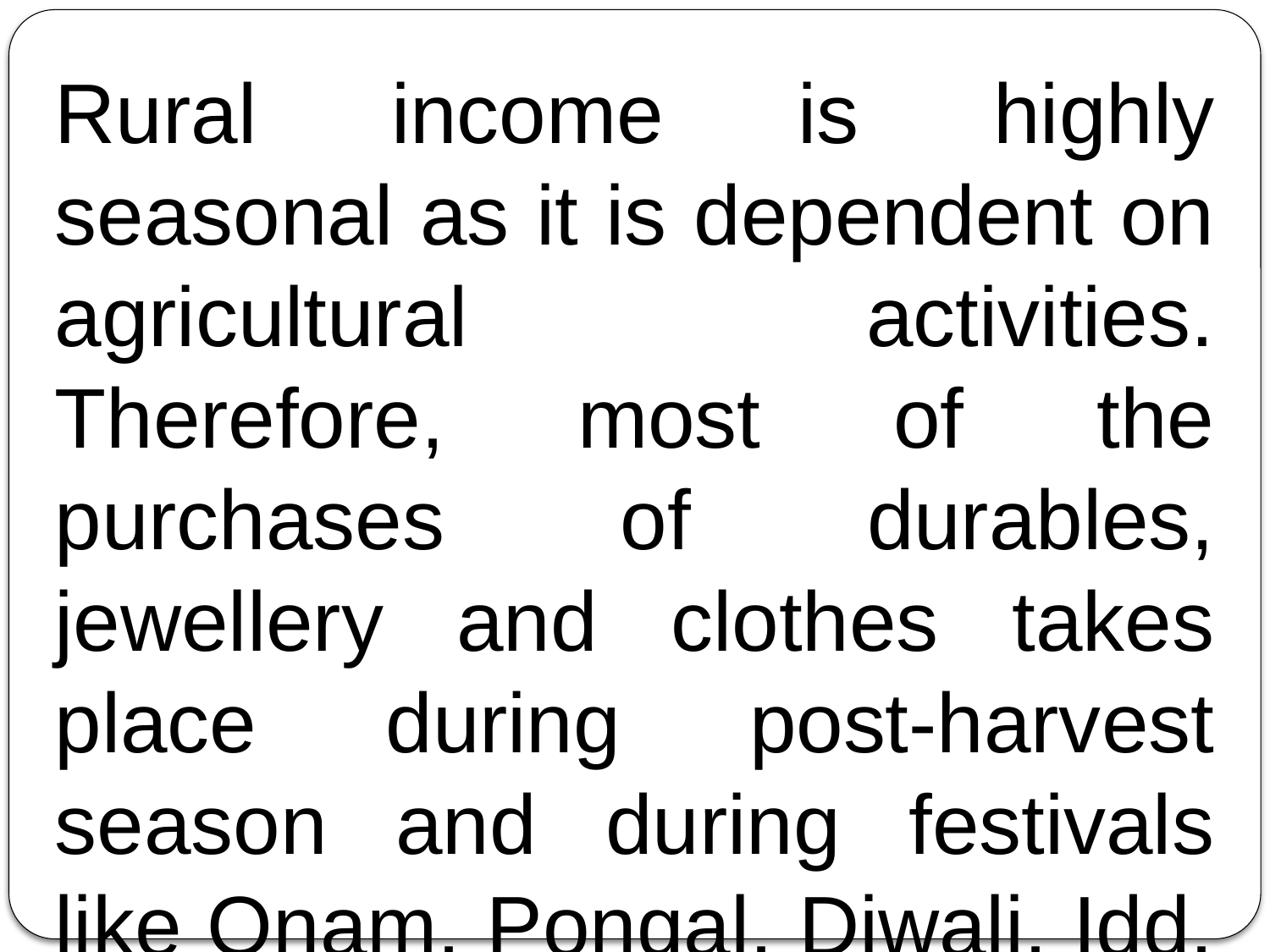

Rural income is highly seasonal as it is dependent on agricultural activities. Therefore, most of the purchases of durables, jewellery and clothes takes place during post-harvest season and during festivals like Onam, Pongal, Diwali, Idd, Gudipadwa and Baisakhi.